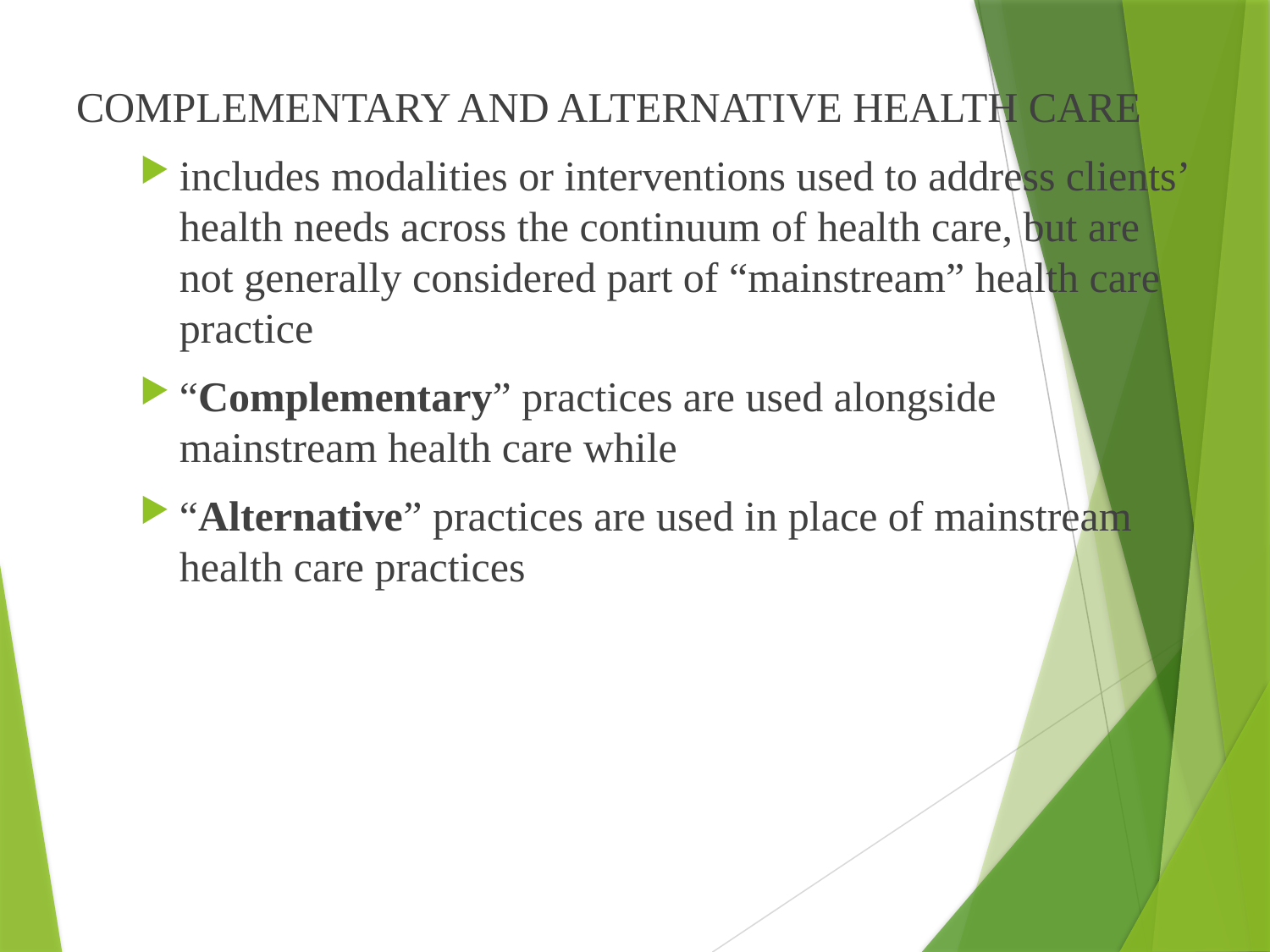

COMPLEMENTARY AND ALTERNATIVE HEALTH CARE
includes modalities or interventions used to address clients’ health needs across the continuum of health care, but are not generally considered part of “mainstream” health care practice
“Complementary” practices are used alongside mainstream health care while
“Alternative” practices are used in place of mainstream health care practices